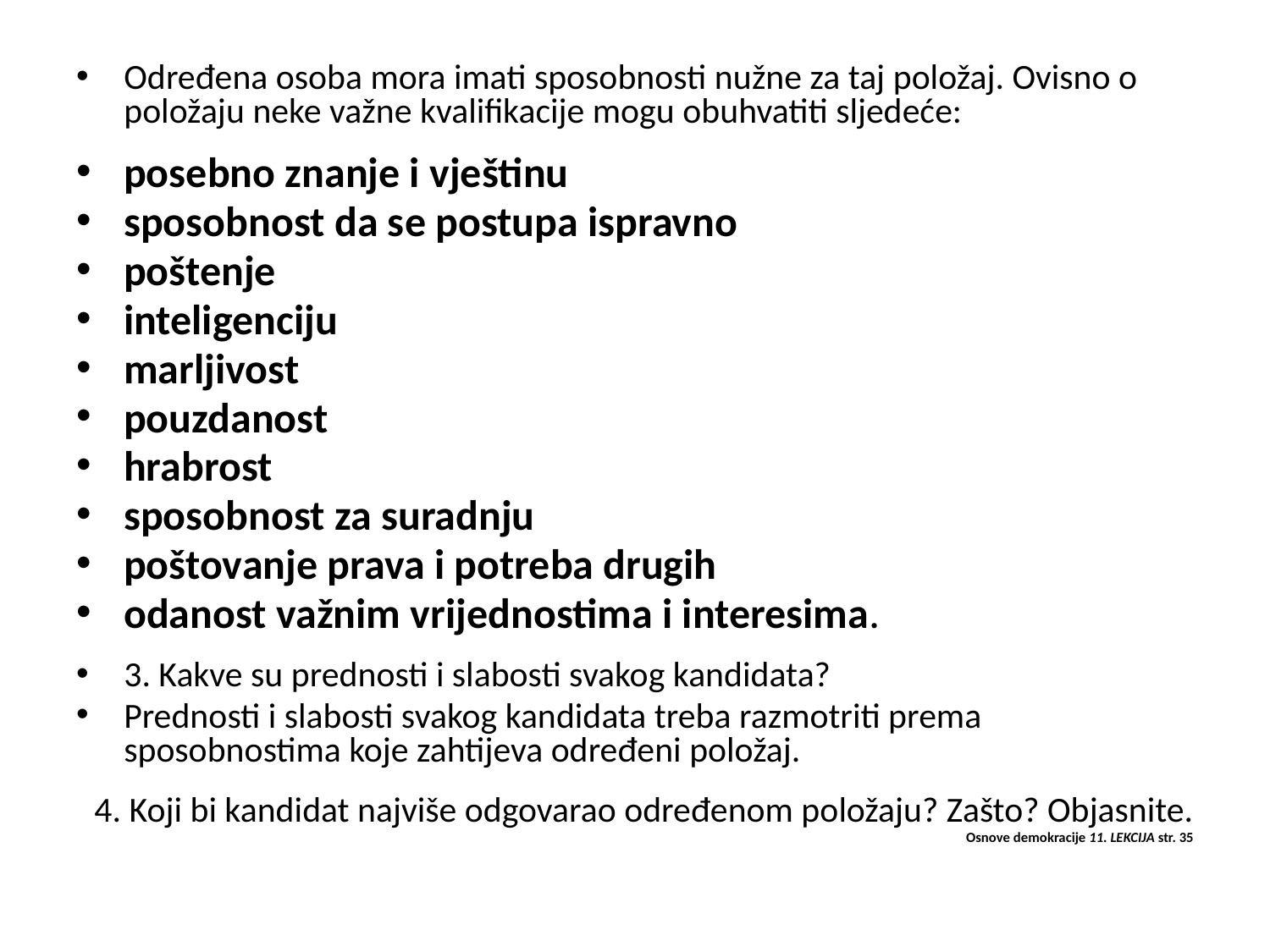

Određena osoba mora imati sposobnosti nužne za taj položaj. Ovisno o položaju neke važne kvalifikacije mogu obuhvatiti sljedeće:

posebno znanje i vještinu
sposobnost da se postupa ispravno
poštenje
inteligenciju
marljivost
pouzdanost
hrabrost
sposobnost za suradnju
poštovanje prava i potreba drugih
odanost važnim vrijednostima i interesima.

3. Kakve su prednosti i slabosti svakog kandidata?
Prednosti i slabosti svakog kandidata treba razmotriti prema sposobnostima koje zahtijeva određeni položaj.

4. Koji bi kandidat najviše odgovarao određenom položaju? Zašto? Objasnite. Osnove demokracije 11. LEKCIJA str. 35